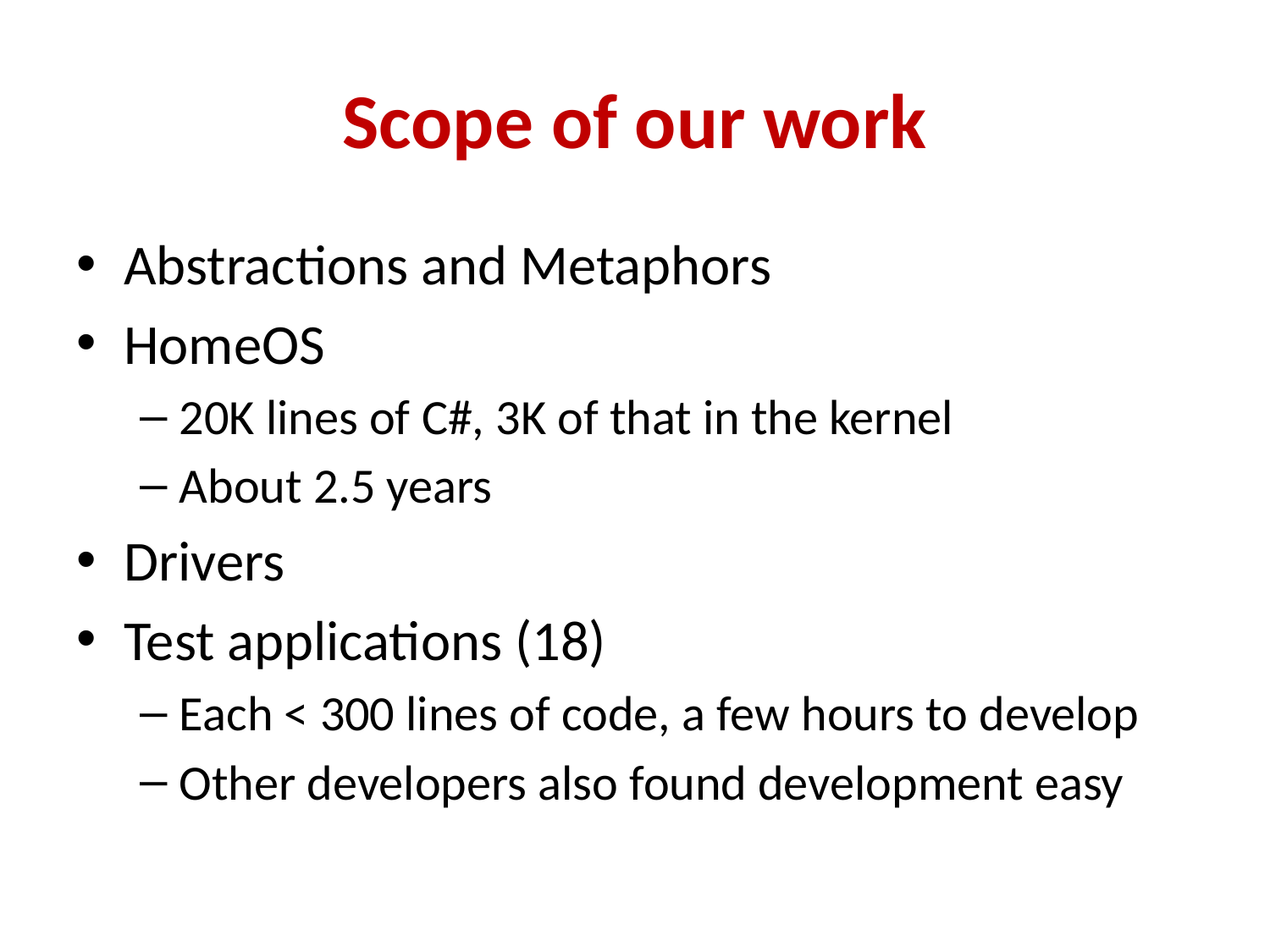

# Scope of our work
Abstractions and Metaphors
HomeOS
20K lines of C#, 3K of that in the kernel
About 2.5 years
Drivers
Test applications (18)
Each < 300 lines of code, a few hours to develop
Other developers also found development easy